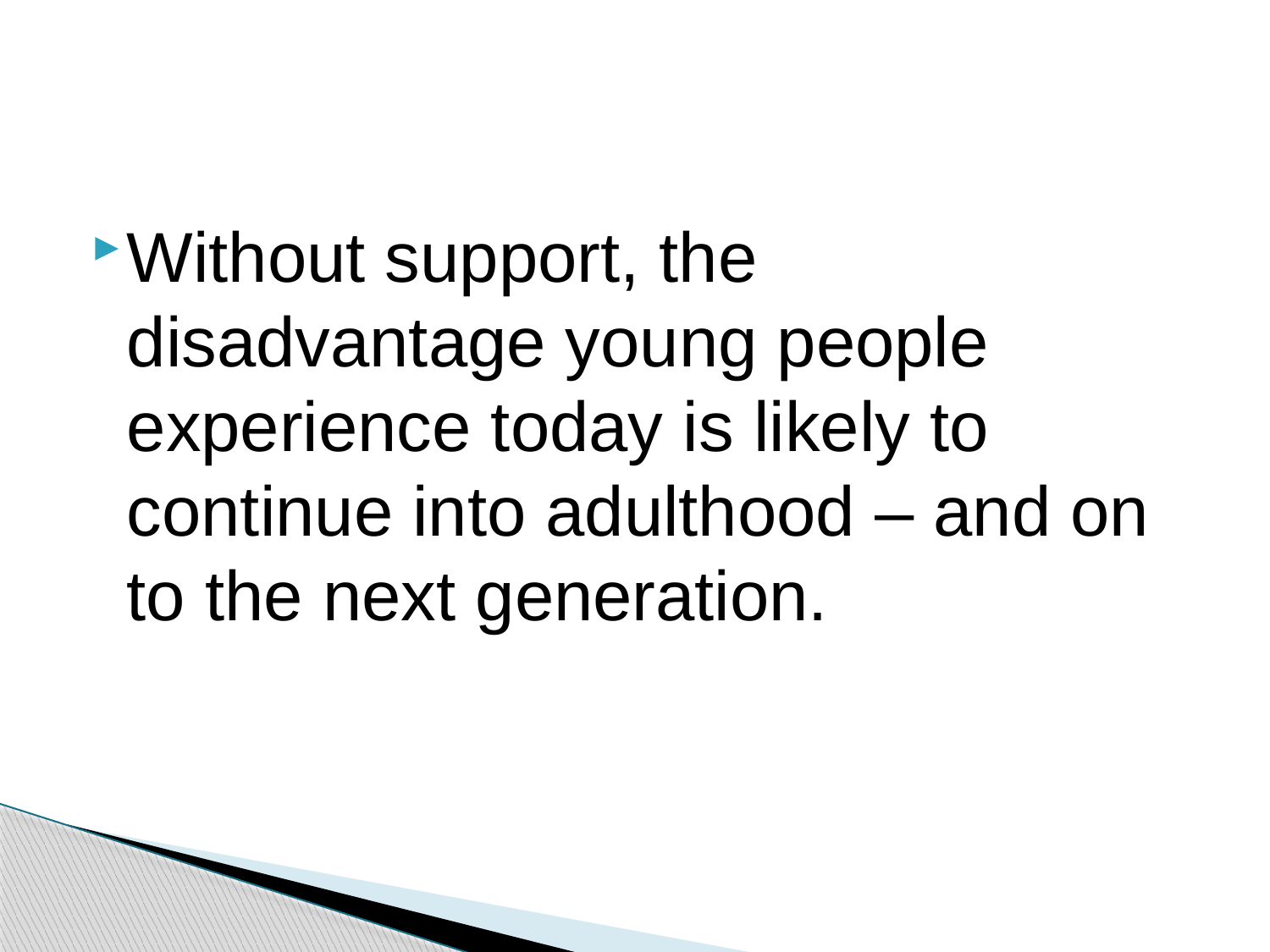

Without support, the disadvantage young people experience today is likely to continue into adulthood – and on to the next generation.